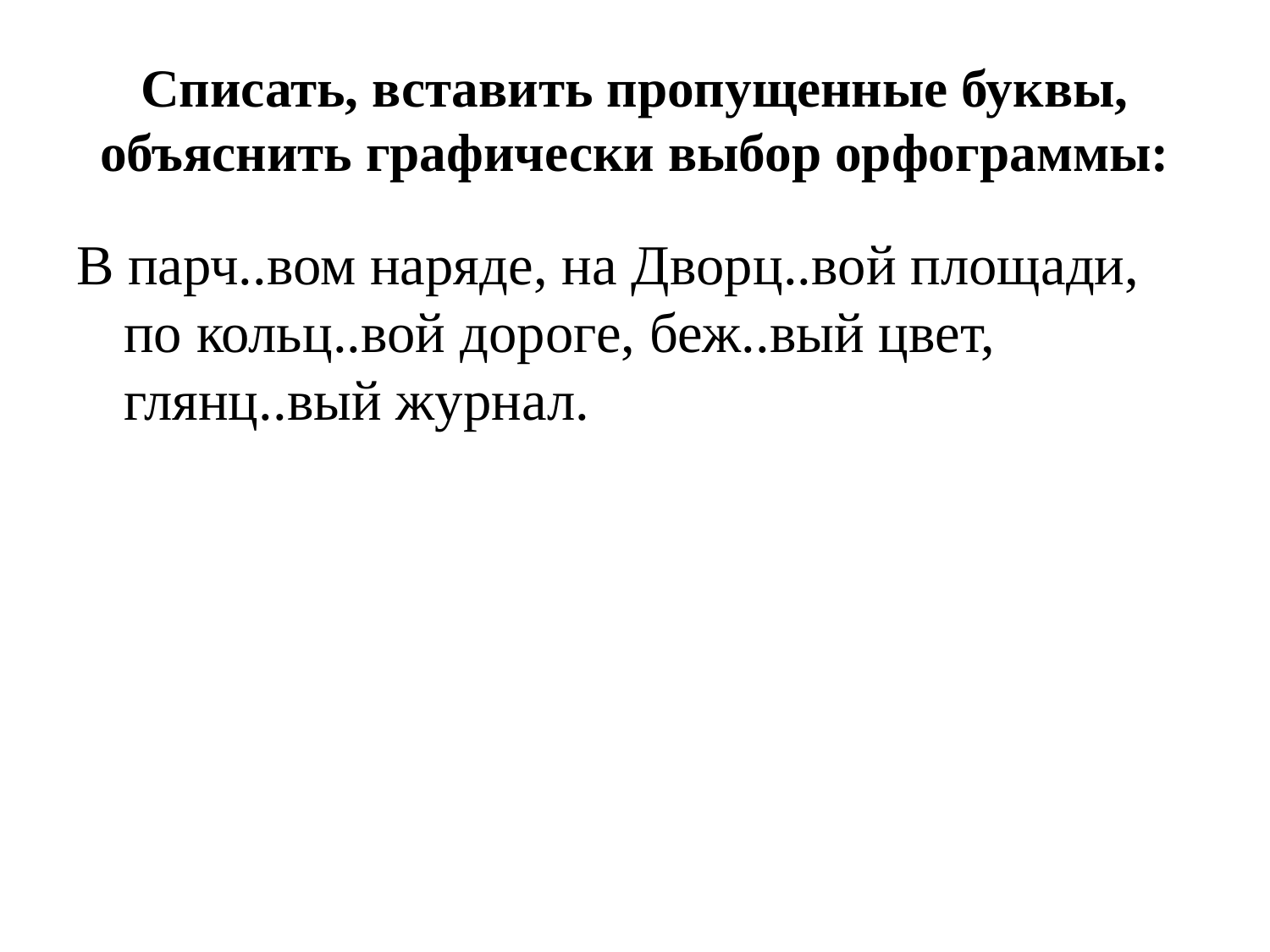

# Списать, вставить пропущенные буквы, объяснить графически выбор орфограммы:
В парч..вом наряде, на Дворц..вой площади, по кольц..вой дороге, беж..вый цвет, глянц..вый журнал.